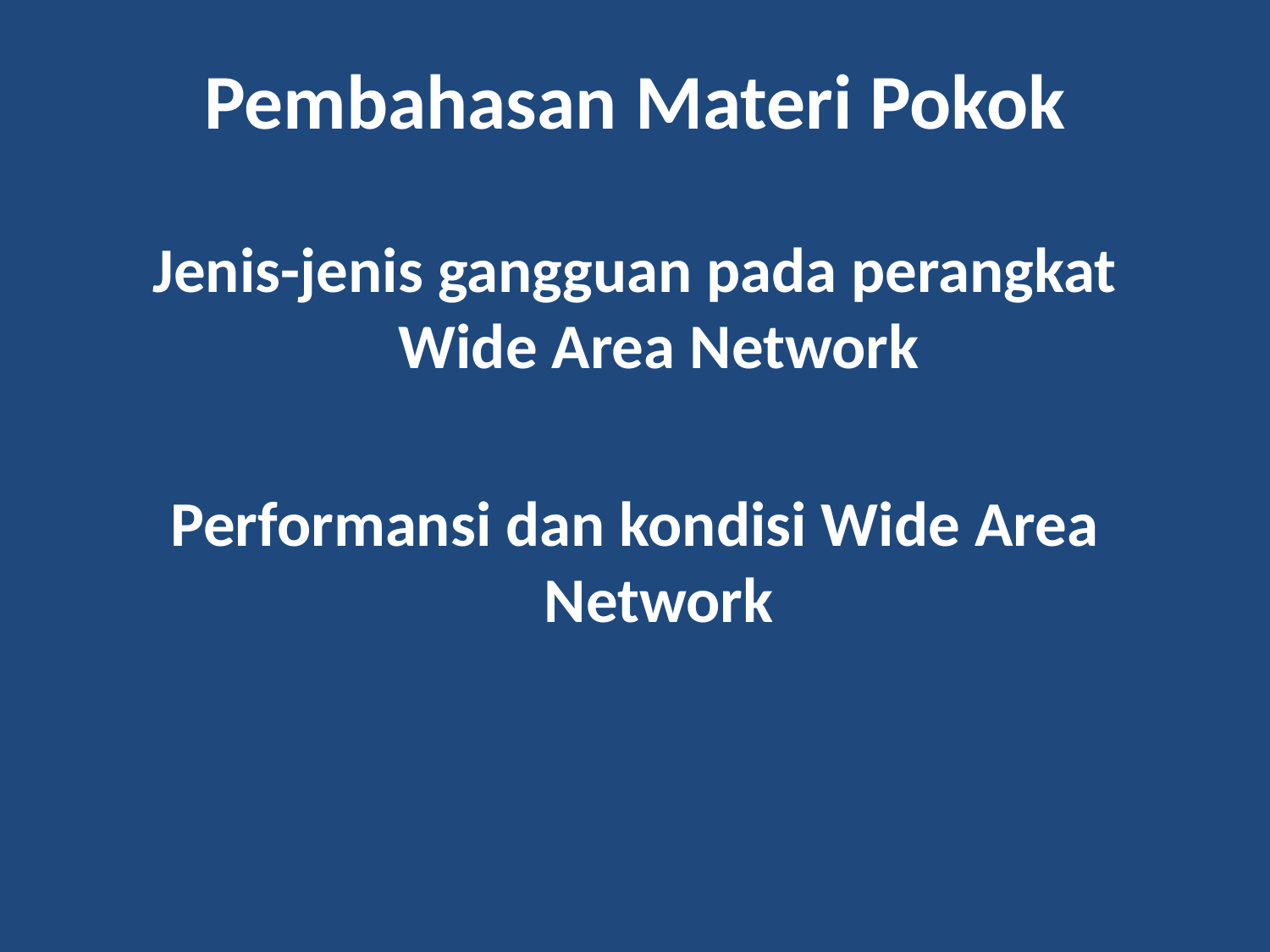

# Pembahasan Materi Pokok
Jenis-jenis gangguan pada perangkat Wide Area Network

Performansi dan kondisi Wide Area Network